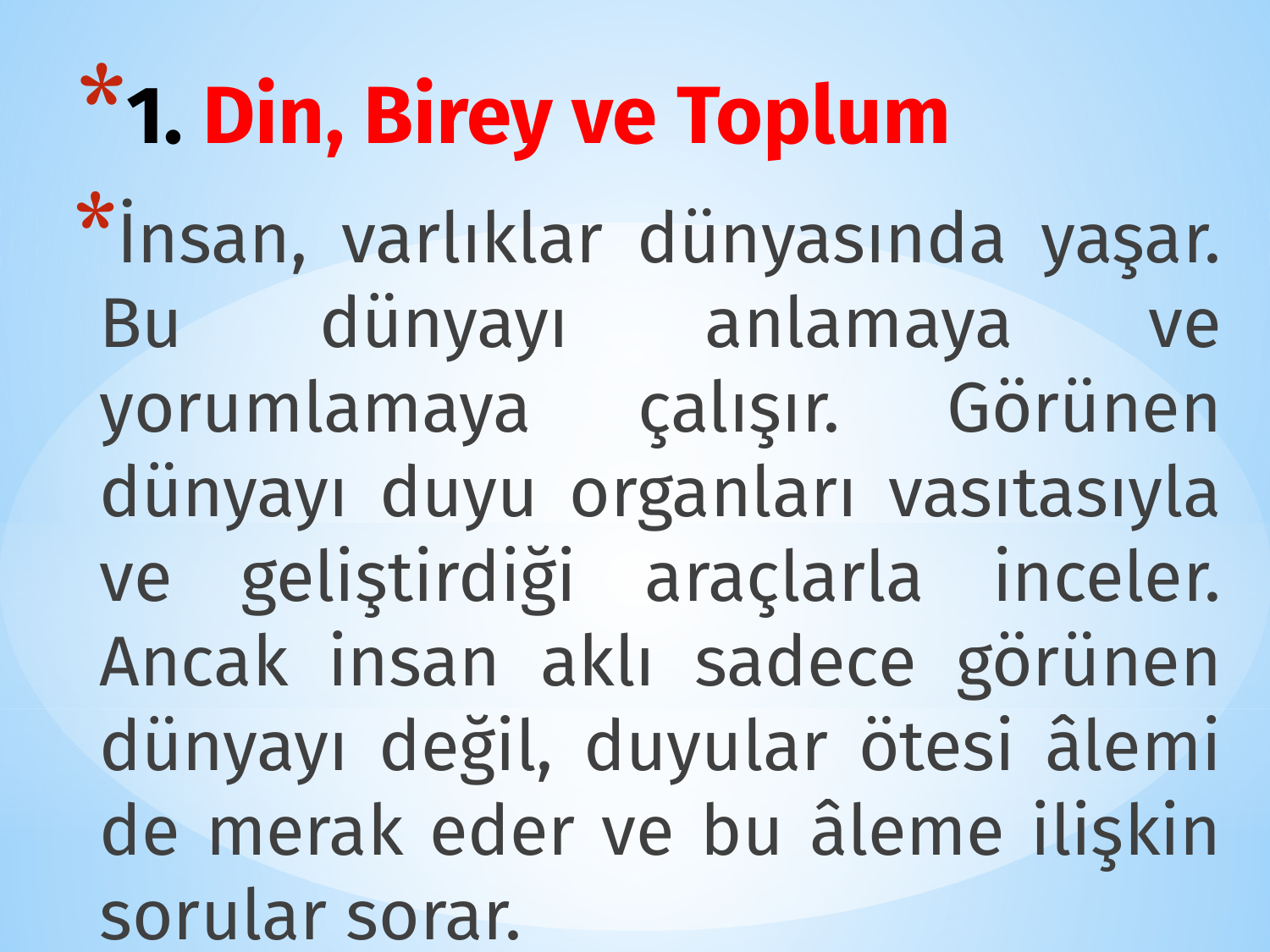

# 1. Din, Birey ve Toplum
İnsan, varlıklar dünyasında yaşar. Bu dünyayı anlamaya ve yorumlamaya çalışır. Görünen dünyayı duyu organları vasıtasıyla ve geliştirdiği araçlarla inceler. Ancak insan aklı sadece görünen dünyayı değil, duyular ötesi âlemi de merak eder ve bu âleme ilişkin sorular sorar.